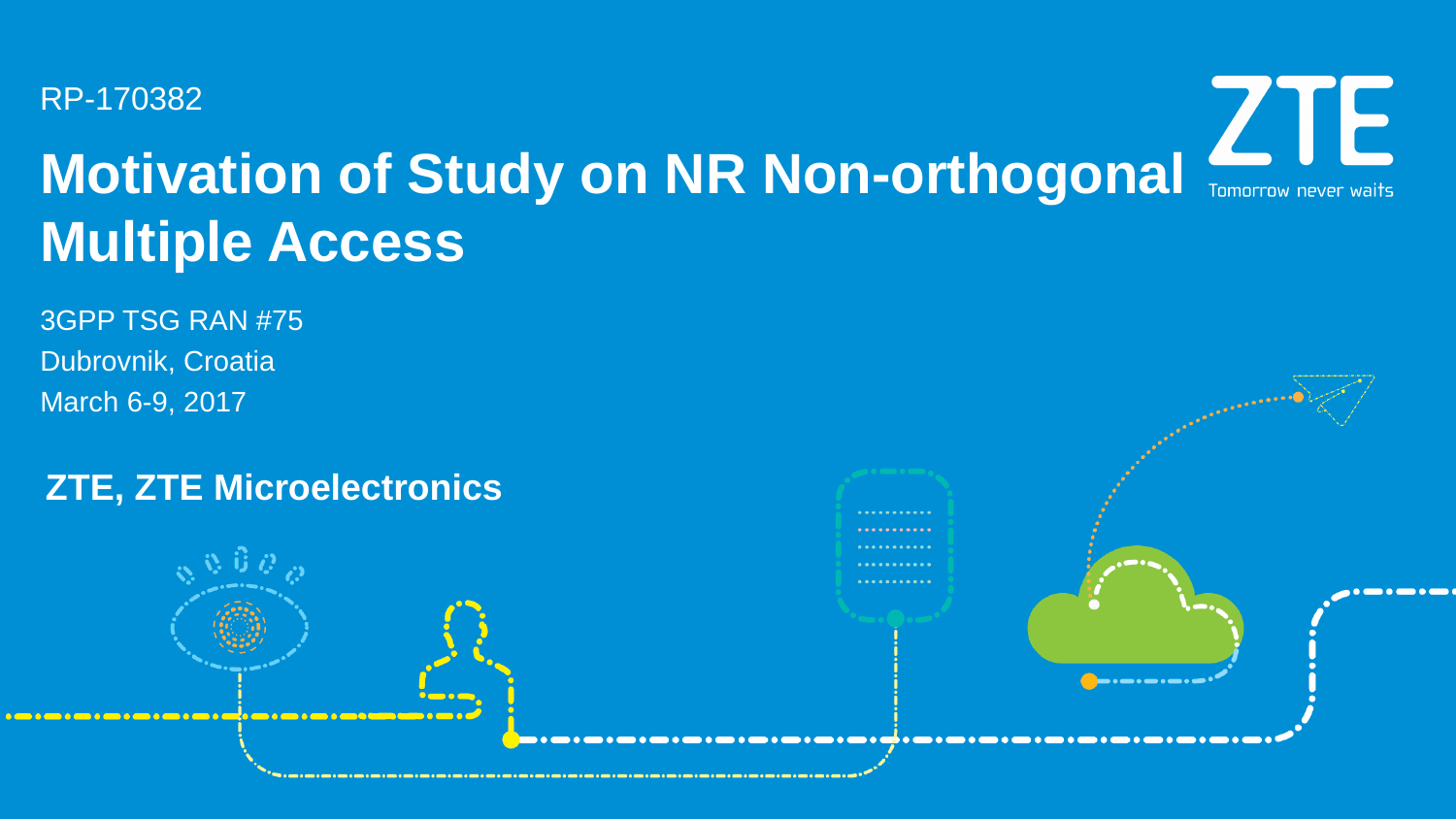

RP-170382
# Motivation of Study on NR Non-orthogonal Multiple Access
3GPP TSG RAN #75
Dubrovnik, Croatia
March 6-9, 2017
ZTE, ZTE Microelectronics